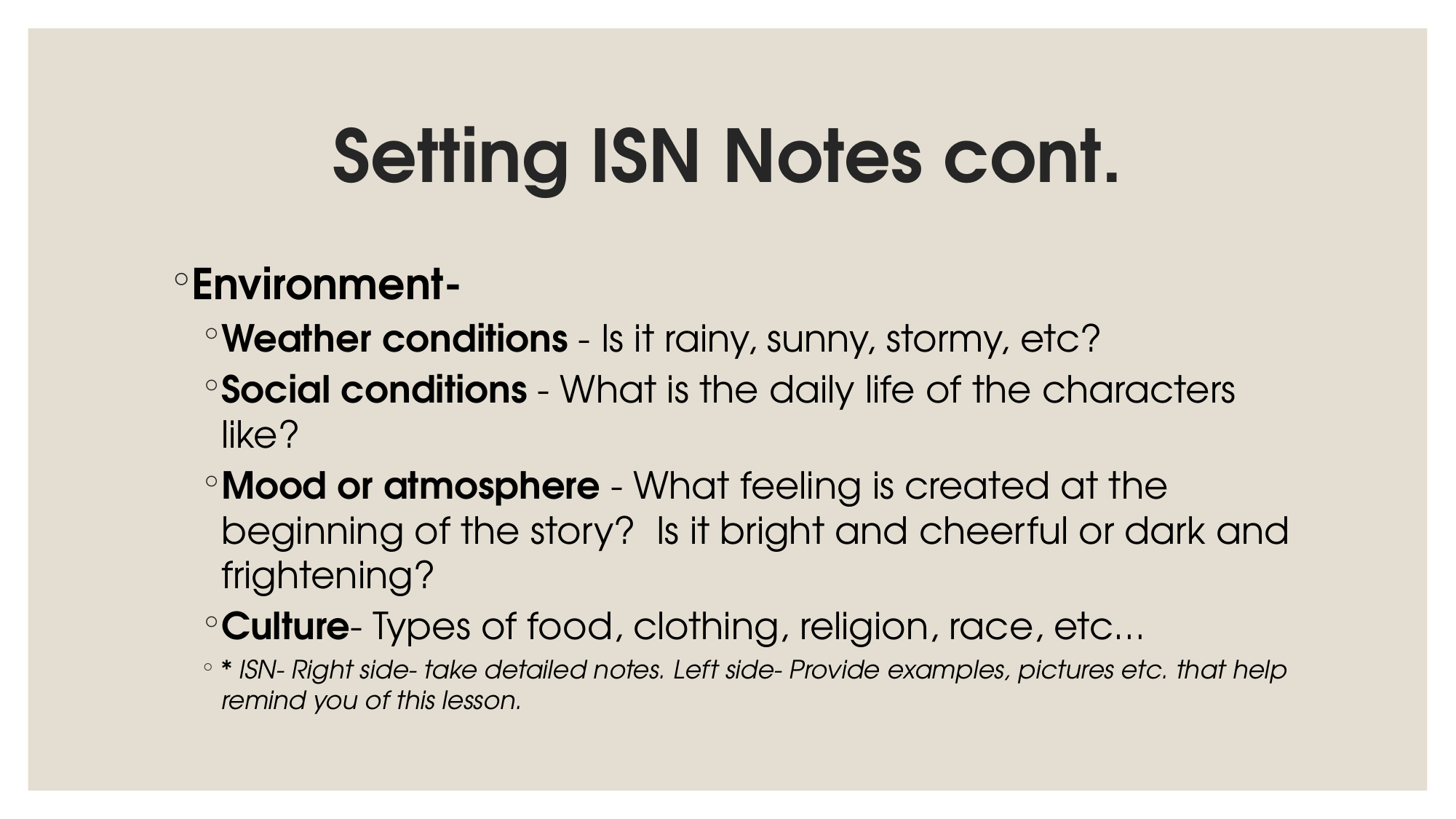

# Setting ISN Notes cont.
Environment-
Weather conditions - Is it rainy, sunny, stormy, etc?
Social conditions - What is the daily life of the characters like?
Mood or atmosphere - What feeling is created at the beginning of the story?  Is it bright and cheerful or dark and frightening?
Culture- Types of food, clothing, religion, race, etc…
* ISN- Right side- take detailed notes. Left side- Provide examples, pictures etc. that help remind you of this lesson.